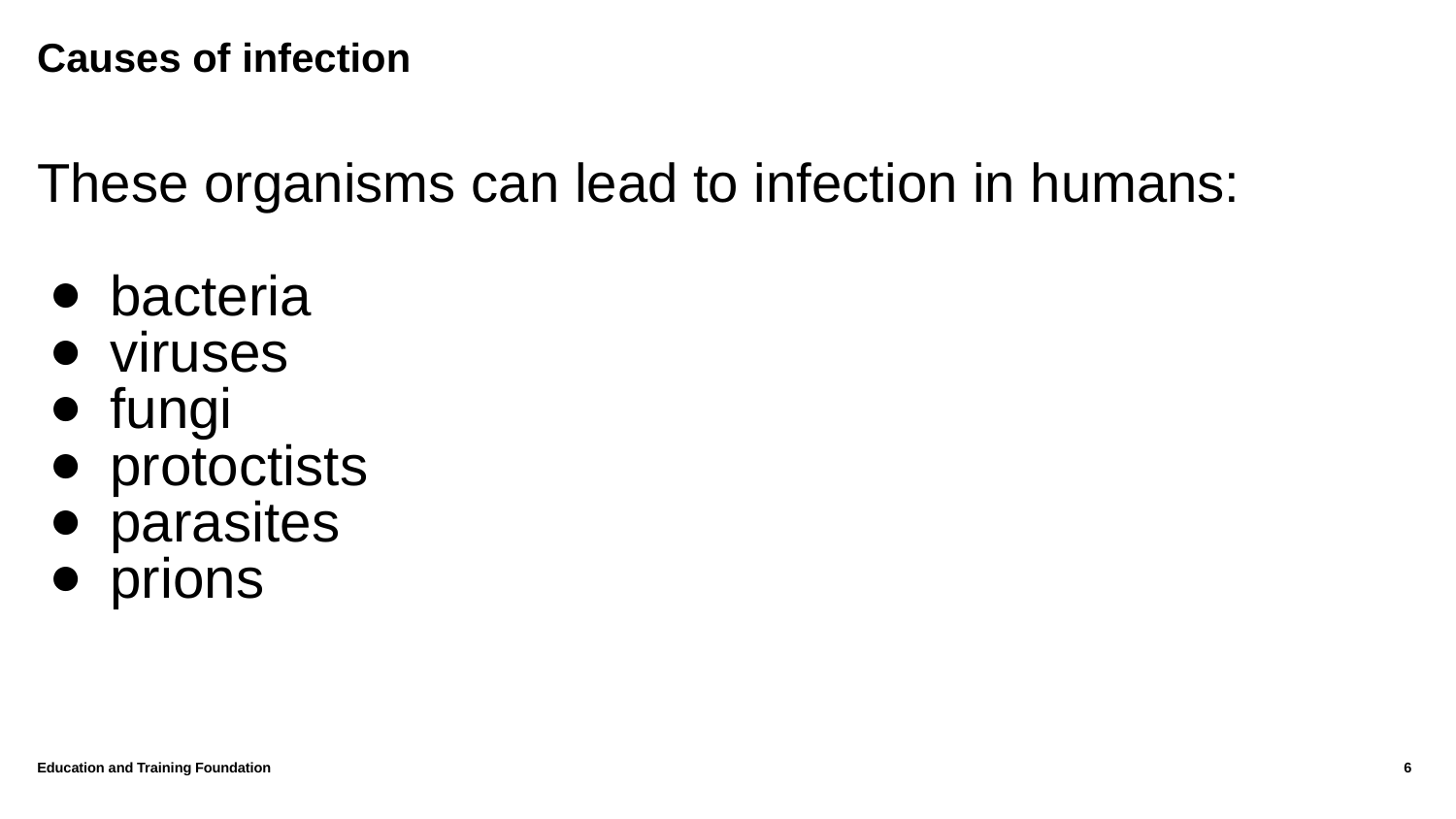

# Causes of infection
These organisms can lead to infection in humans:

bacteria
viruses
fungi
protoctists
parasites
prions

Education and Training Foundation
6